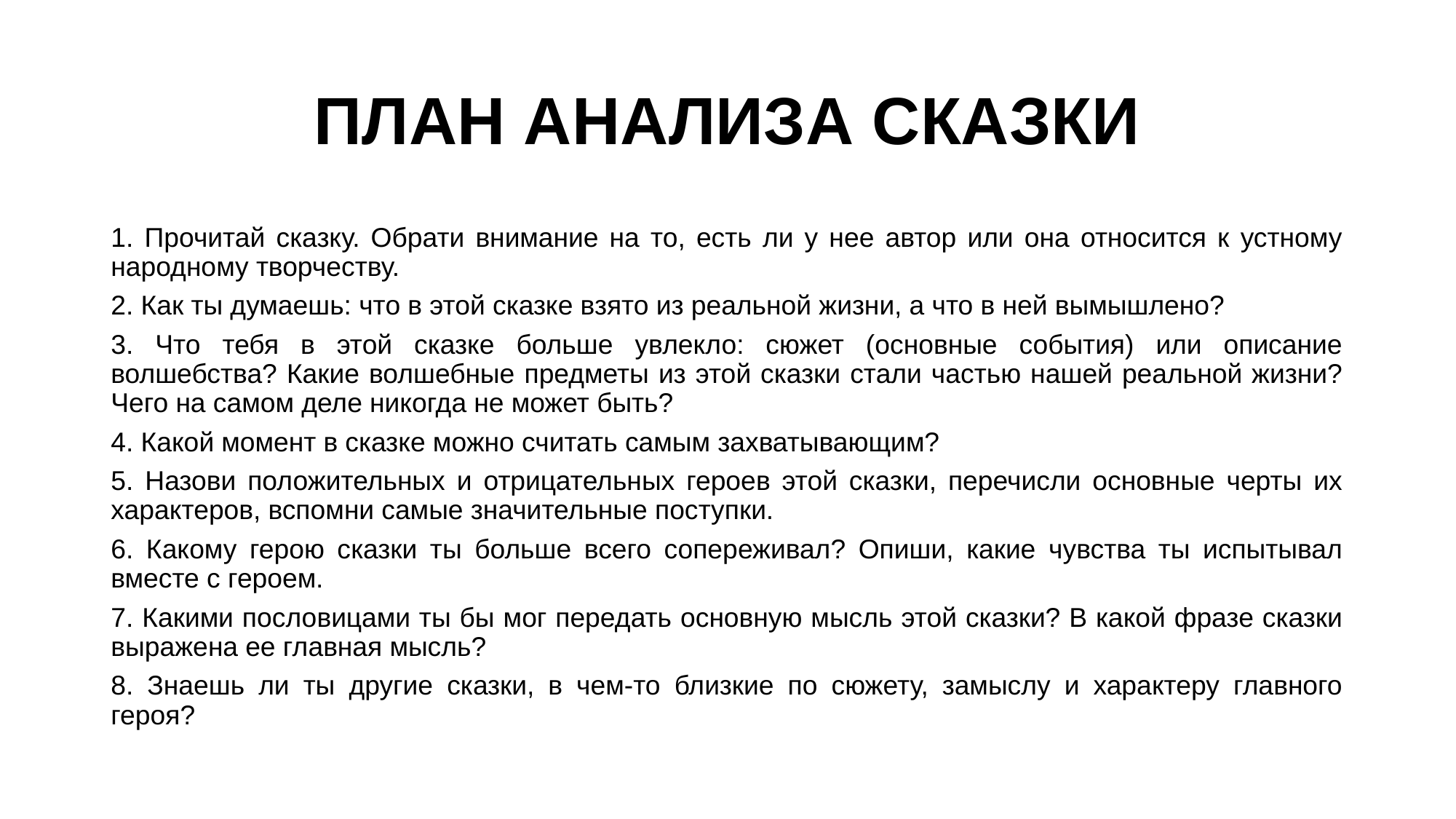

# ПЛАН АНАЛИЗА СКАЗКИ
1. Прочитай сказку. Обрати внимание на то, есть ли у нее автор или она относится к устному народному творчеству.
2. Как ты думаешь: что в этой сказке взято из реальной жизни, а что в ней вымышлено?
3. Что тебя в этой сказке больше увлекло: сюжет (основные события) или описание волшебства? Какие волшебные предметы из этой сказки стали частью нашей реальной жизни? Чего на самом деле никогда не может быть?
4. Какой момент в сказке можно считать самым захватывающим?
5. Назови положительных и отрицательных героев этой сказки, перечисли основные черты их характеров, вспомни самые значительные поступки.
6. Какому герою сказки ты больше всего сопереживал? Опиши, какие чувства ты испытывал вместе с героем.
7. Какими пословицами ты бы мог передать основную мысль этой сказки? В какой фразе сказки выражена ее главная мысль?
8. Знаешь ли ты другие сказки, в чем-то близкие по сюжету, замыслу и характеру главного героя?